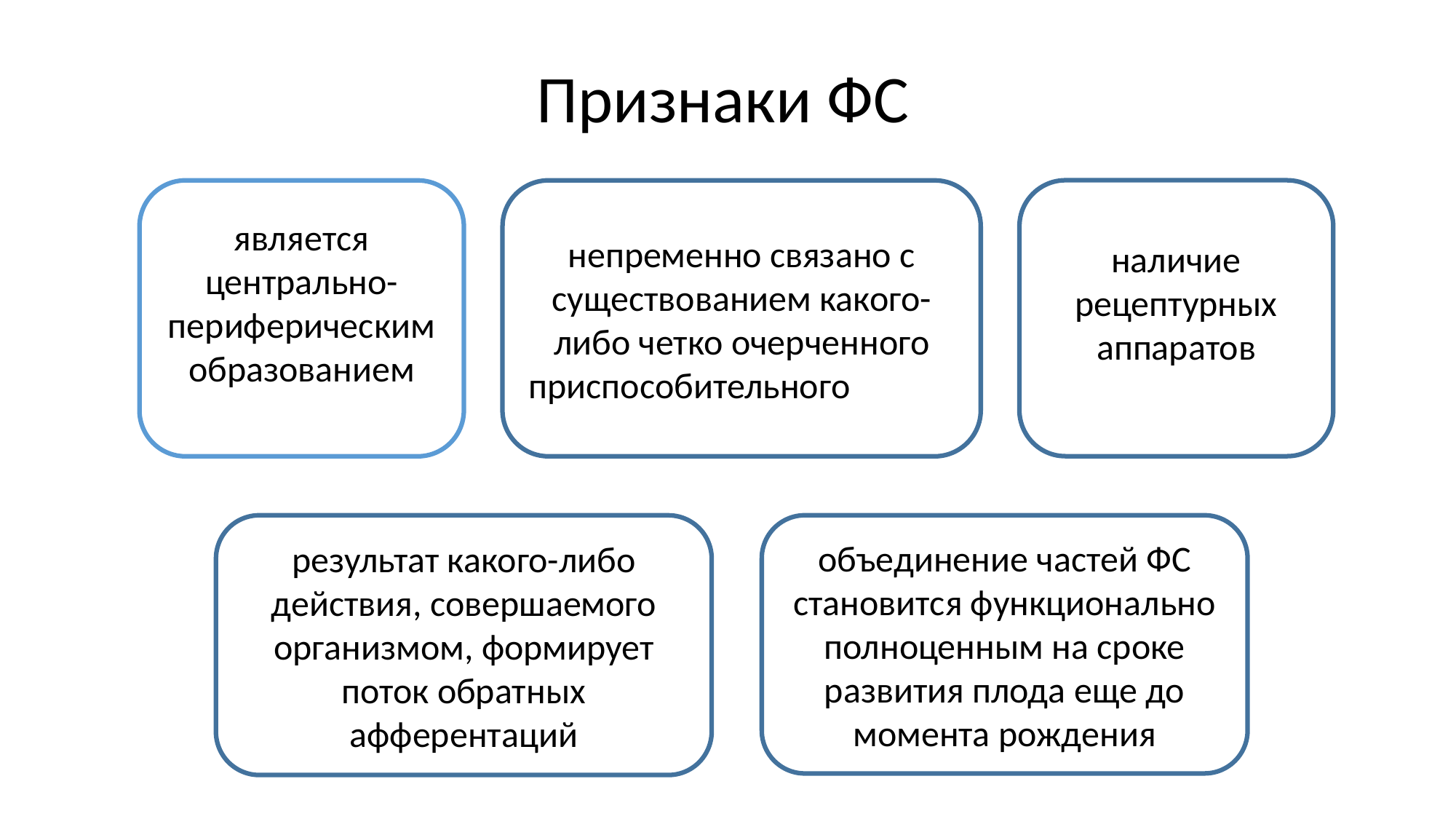

# Признаки ФС
наличие рецептурных аппаратов

является центрально-периферическим образованием

непременно связано с существованием какого-либо четко очерченного приспособительного эффекта
результат какого-либо действия, совершаемого организмом, формирует поток обратных афферентаций
объединение частей ФС становится функционально полноценным на сроке развития плода еще до момента рождения